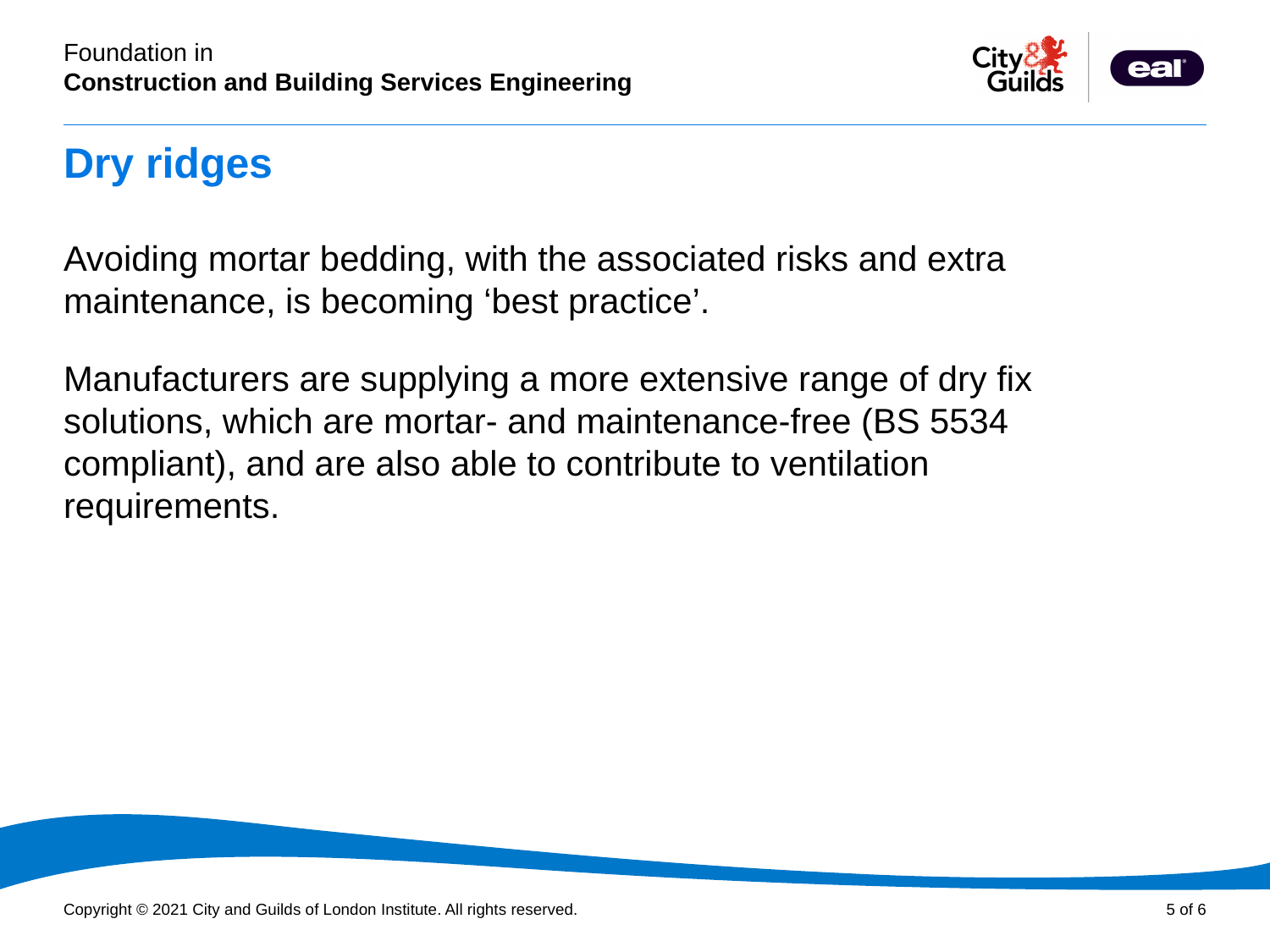

# Dry ridges
Avoiding mortar bedding, with the associated risks and extra maintenance, is becoming ‘best practice’.
Manufacturers are supplying a more extensive range of dry fix solutions, which are mortar- and maintenance-free (BS 5534 compliant), and are also able to contribute to ventilation requirements.